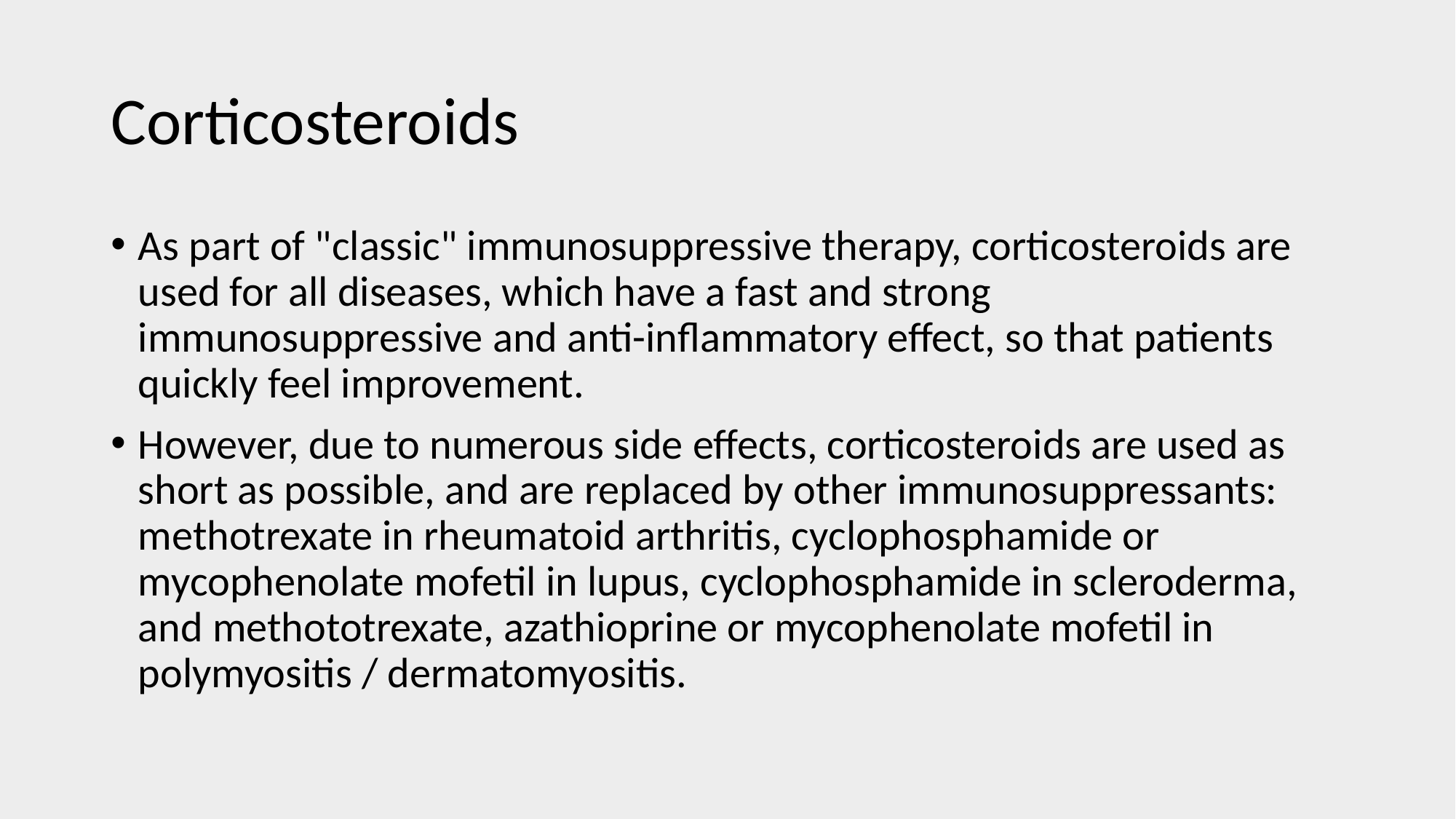

# Corticosteroids
As part of "classic" immunosuppressive therapy, corticosteroids are used for all diseases, which have a fast and strong immunosuppressive and anti-inflammatory effect, so that patients quickly feel improvement.
However, due to numerous side effects, corticosteroids are used as short as possible, and are replaced by other immunosuppressants: methotrexate in rheumatoid arthritis, cyclophosphamide or mycophenolate mofetil in lupus, cyclophosphamide in scleroderma, and methototrexate, azathioprine or mycophenolate mofetil in polymyositis / dermatomyositis.